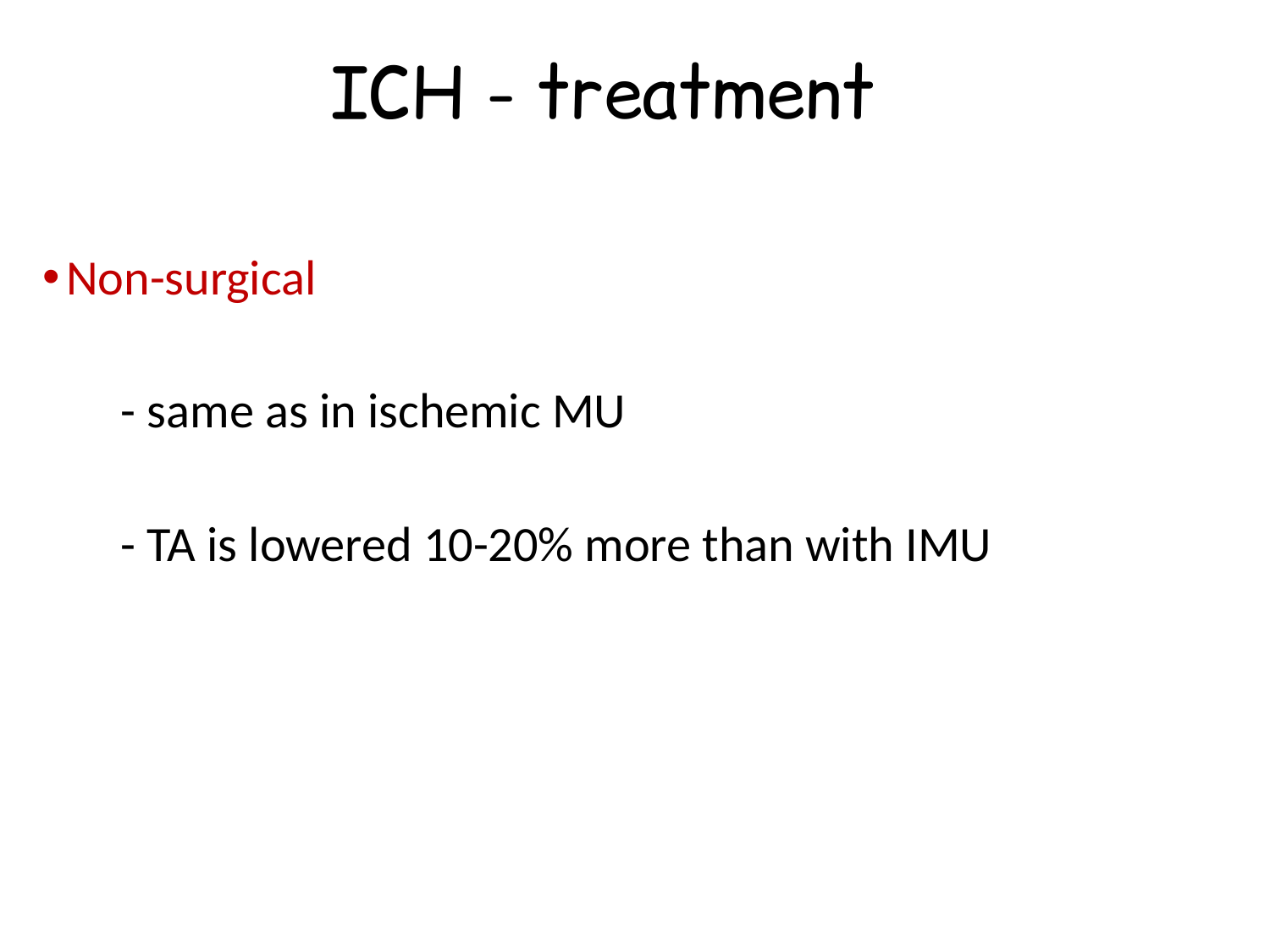

# ICH - treatment
Non-surgical

       - same as in ischemic MU

       - TA is lowered 10-20% more than with IMU